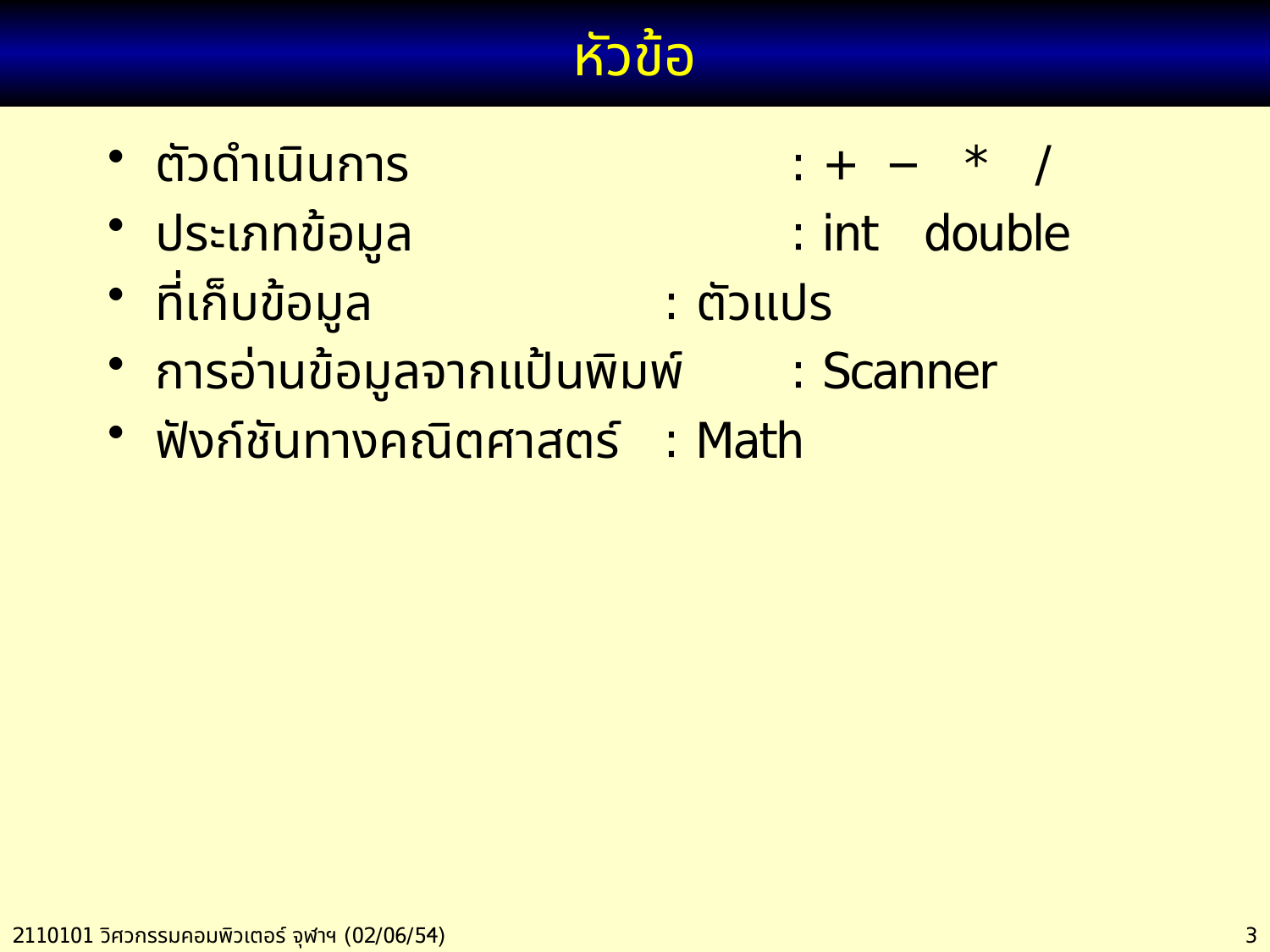

# หัวข้อ
ตัวดำเนินการ			: +  –   *   /
ประเภทข้อมูล			: int   double
ที่เก็บข้อมูล 			: ตัวแปร
การอ่านข้อมูลจากแป้นพิมพ์	: Scanner
ฟังก์ชันทางคณิตศาสตร์	: Math